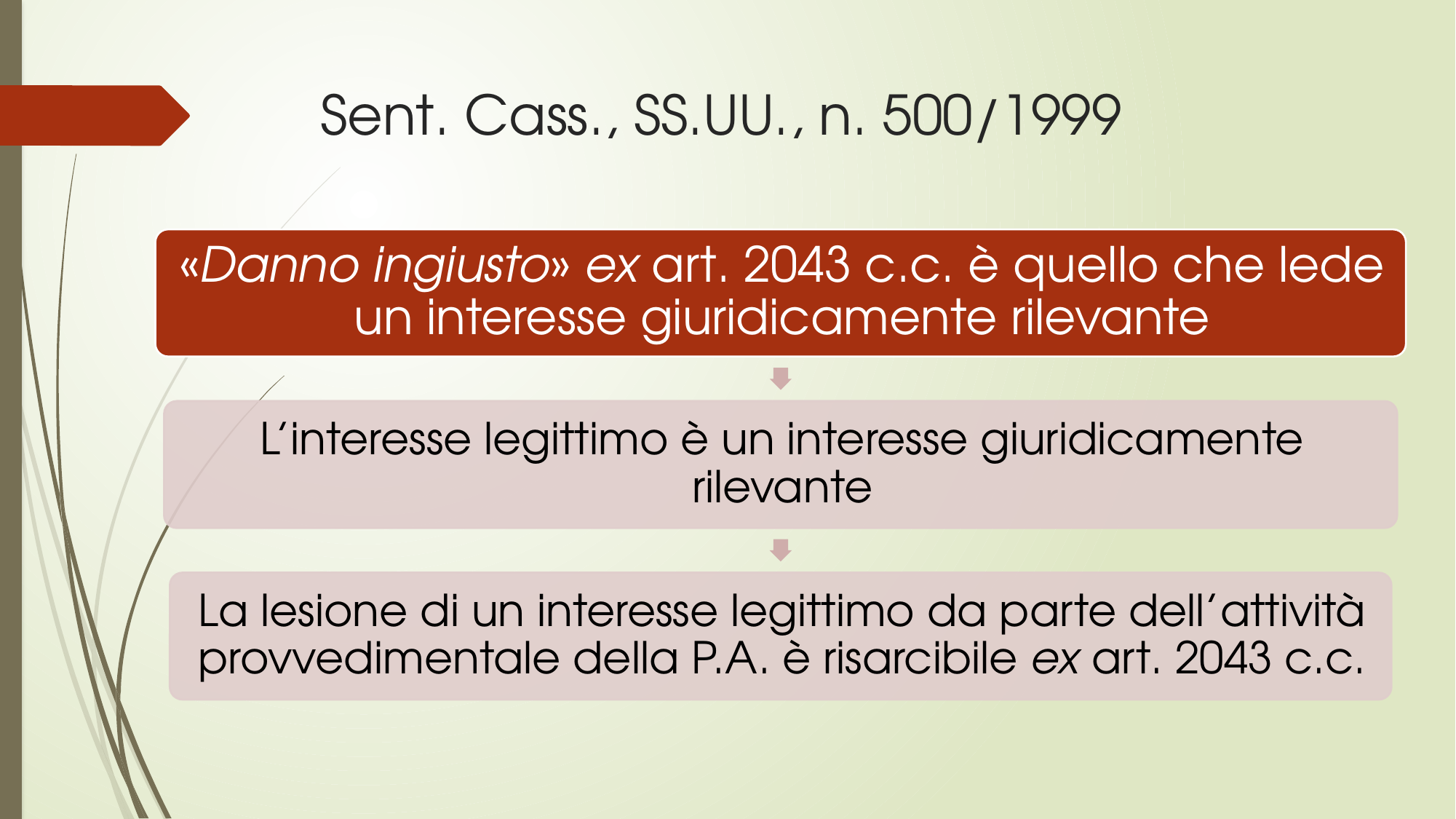

# Sent. Cass., SS.UU., n. 500/1999
«Danno ingiusto» ex art. 2043 c.c. è quello che lede un interesse giuridicamente rilevante
L’interesse legittimo è un interesse giuridicamente rilevante
La lesione di un interesse legittimo da parte dell’attività provvedimentale della P.A. è risarcibile ex art. 2043 c.c.